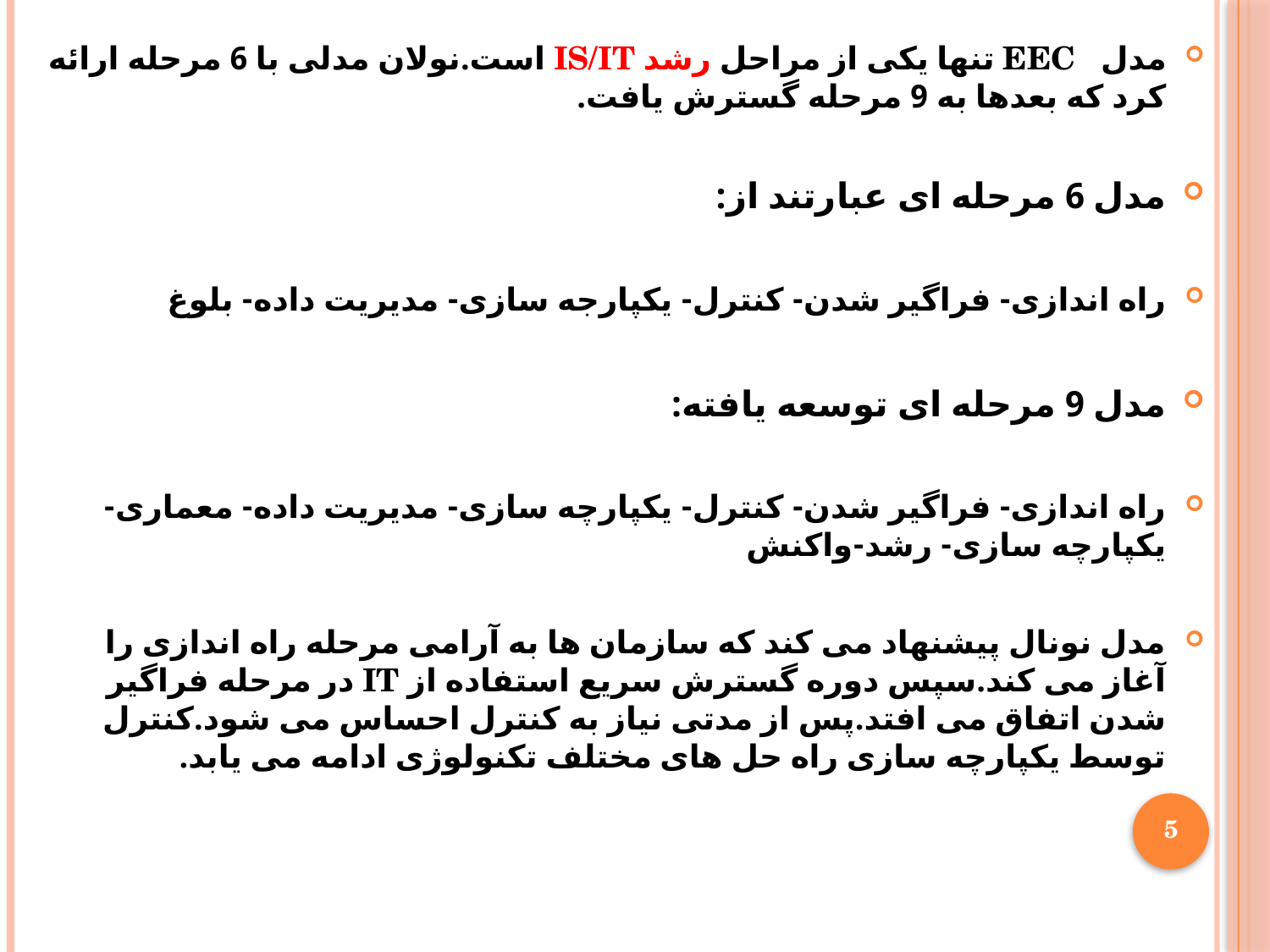

مدل   EEC تنها یکی از مراحل رشد IS/IT است.نولان مدلی با 6 مرحله ارائه کرد که بعدها به 9 مرحله گسترش یافت.

مدل 6 مرحله ای عبارتند از:

راه اندازی- فراگیر شدن- کنترل- یکپارجه سازی- مدیریت داده- بلوغ

مدل 9 مرحله ای توسعه یافته:

راه اندازی- فراگیر شدن- کنترل- یکپارچه سازی- مدیریت داده- معماری- یکپارچه سازی- رشد-واکنش

مدل نونال پیشنهاد می کند که سازمان ها به آرامی مرحله راه اندازی را آغاز می کند.سپس دوره گسترش سریع استفاده از IT در مرحله فراگیر شدن اتفاق می افتد.پس از مدتی نیاز به کنترل احساس می شود.کنترل توسط یکپارچه سازی راه حل های مختلف تکنولوژی ادامه می یابد.
5